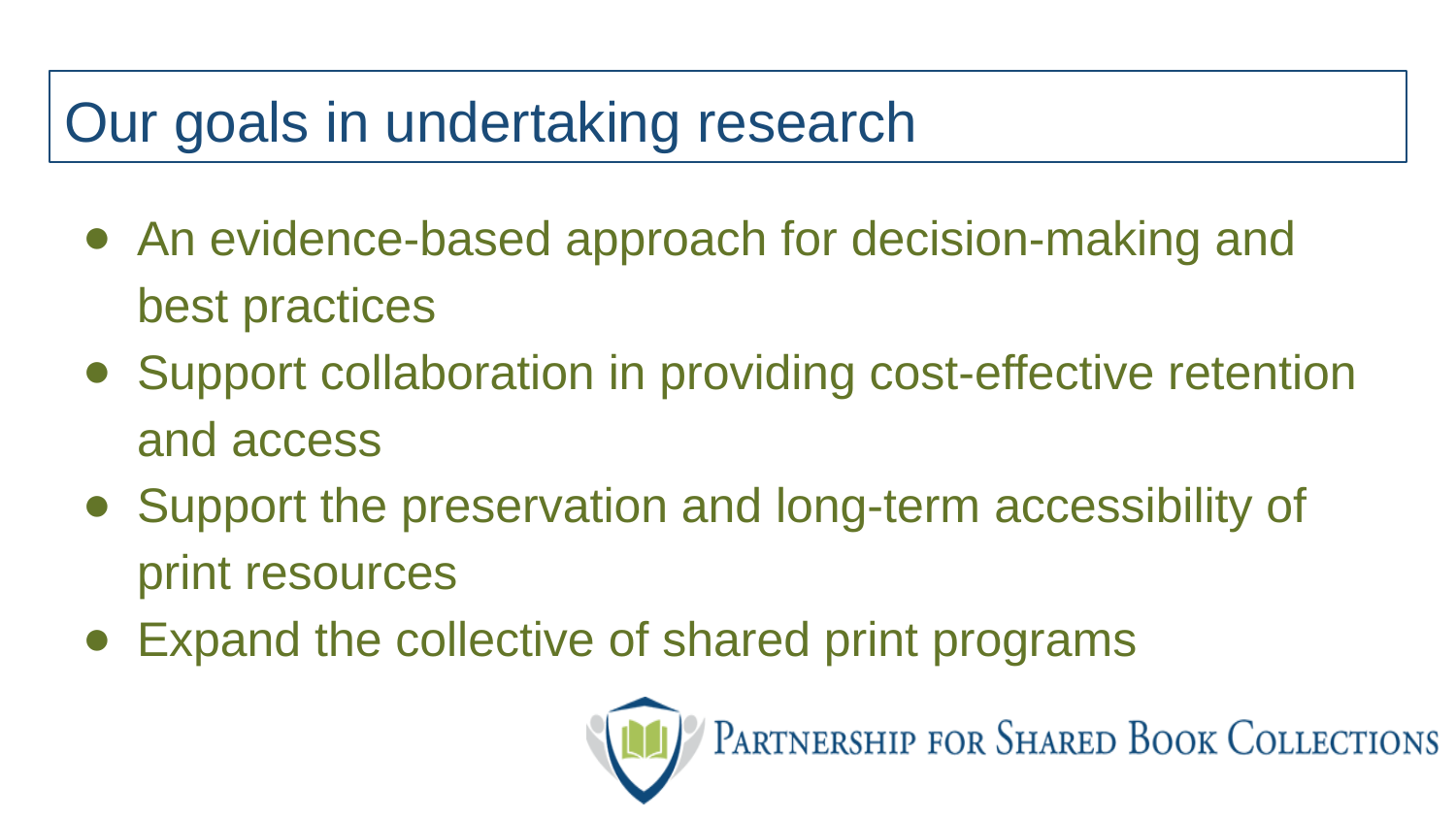

# Our goals in undertaking research
An evidence-based approach for decision-making and best practices
Support collaboration in providing cost-effective retention and access
Support the preservation and long-term accessibility of print resources
Expand the collective of shared print programs